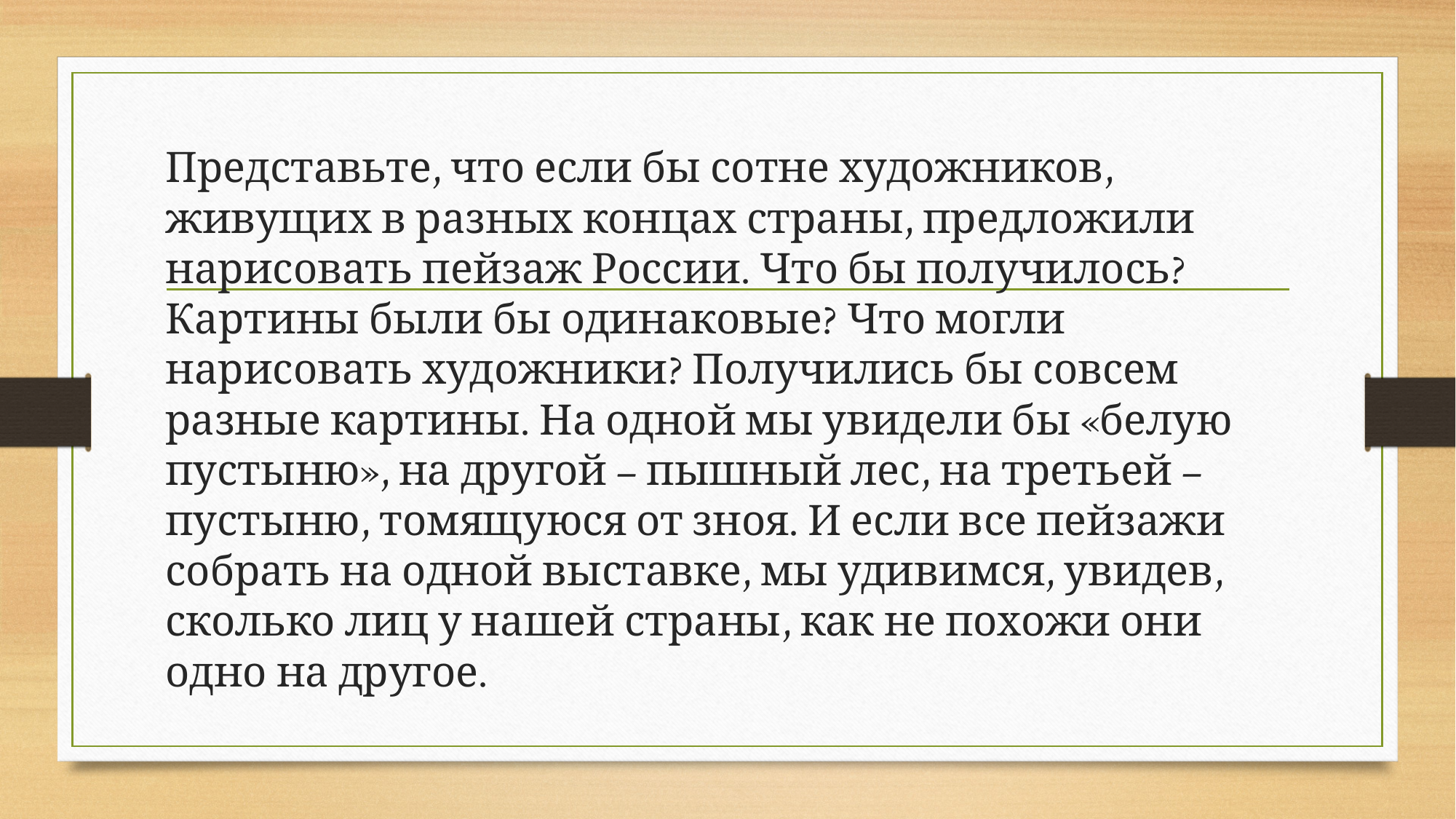

Представьте, что если бы сотне художников, живущих в разных концах страны, предложили нарисовать пейзаж России. Что бы получилось? Картины были бы одинаковые? Что могли нарисовать художники? Получились бы совсем разные картины. На одной мы увидели бы «белую пустыню», на другой – пышный лес, на третьей – пустыню, томящуюся от зноя. И если все пейзажи собрать на одной выставке, мы удивимся, увидев, сколько лиц у нашей страны, как не похожи они одно на другое.